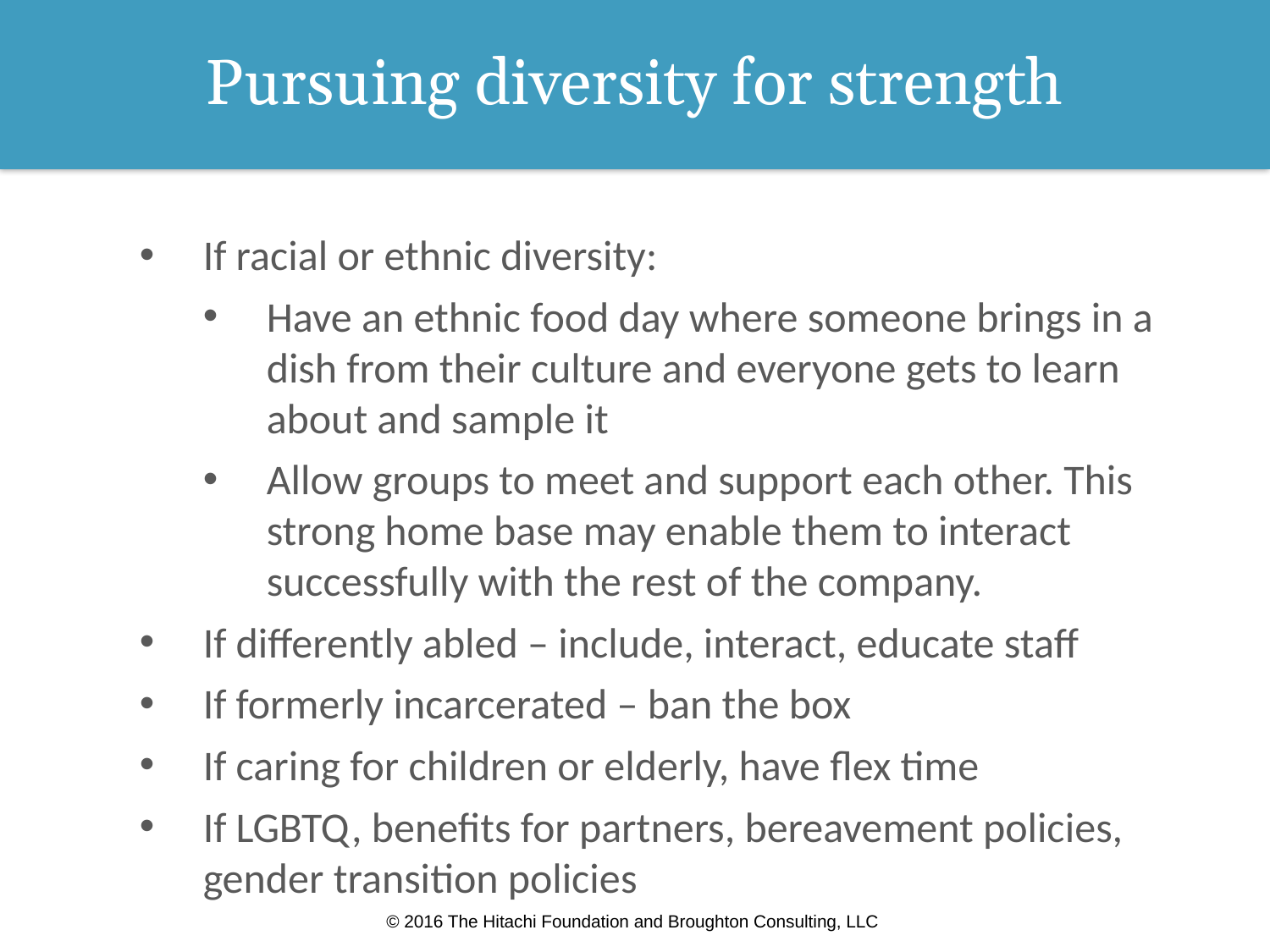

# Pursuing diversity for strength
If racial or ethnic diversity:
Have an ethnic food day where someone brings in a dish from their culture and everyone gets to learn about and sample it
Allow groups to meet and support each other. This strong home base may enable them to interact successfully with the rest of the company.
If differently abled – include, interact, educate staff
If formerly incarcerated – ban the box
If caring for children or elderly, have flex time
If LGBTQ, benefits for partners, bereavement policies, gender transition policies
© 2016 The Hitachi Foundation and Broughton Consulting, LLC